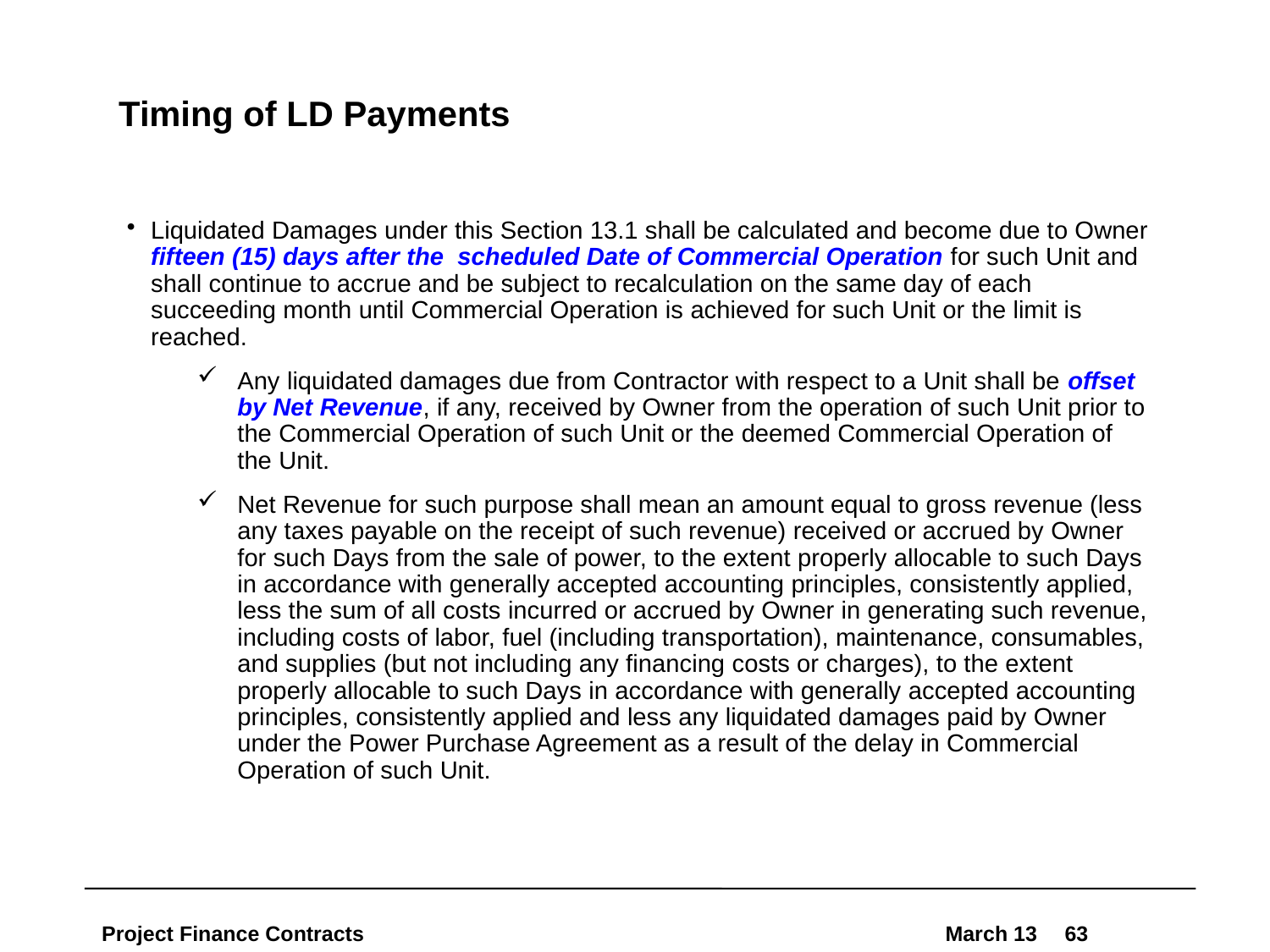

# Timing of LD Payments
Liquidated Damages under this Section 13.1 shall be calculated and become due to Owner fifteen (15) days after the  scheduled Date of Commercial Operation for such Unit and shall continue to accrue and be subject to recalculation on the same day of each succeeding month until Commercial Operation is achieved for such Unit or the limit is reached.
Any liquidated damages due from Contractor with respect to a Unit shall be offset by Net Revenue, if any, received by Owner from the operation of such Unit prior to the Commercial Operation of such Unit or the deemed Commercial Operation of the Unit.
Net Revenue for such purpose shall mean an amount equal to gross revenue (less any taxes payable on the receipt of such revenue) received or accrued by Owner for such Days from the sale of power, to the extent properly allocable to such Days in accordance with generally accepted accounting principles, consistently applied, less the sum of all costs incurred or accrued by Owner in generating such revenue, including costs of labor, fuel (including transportation), maintenance, consumables, and supplies (but not including any financing costs or charges), to the extent properly allocable to such Days in accordance with generally accepted accounting principles, consistently applied and less any liquidated damages paid by Owner under the Power Purchase Agreement as a result of the delay in Commercial Operation of such Unit.